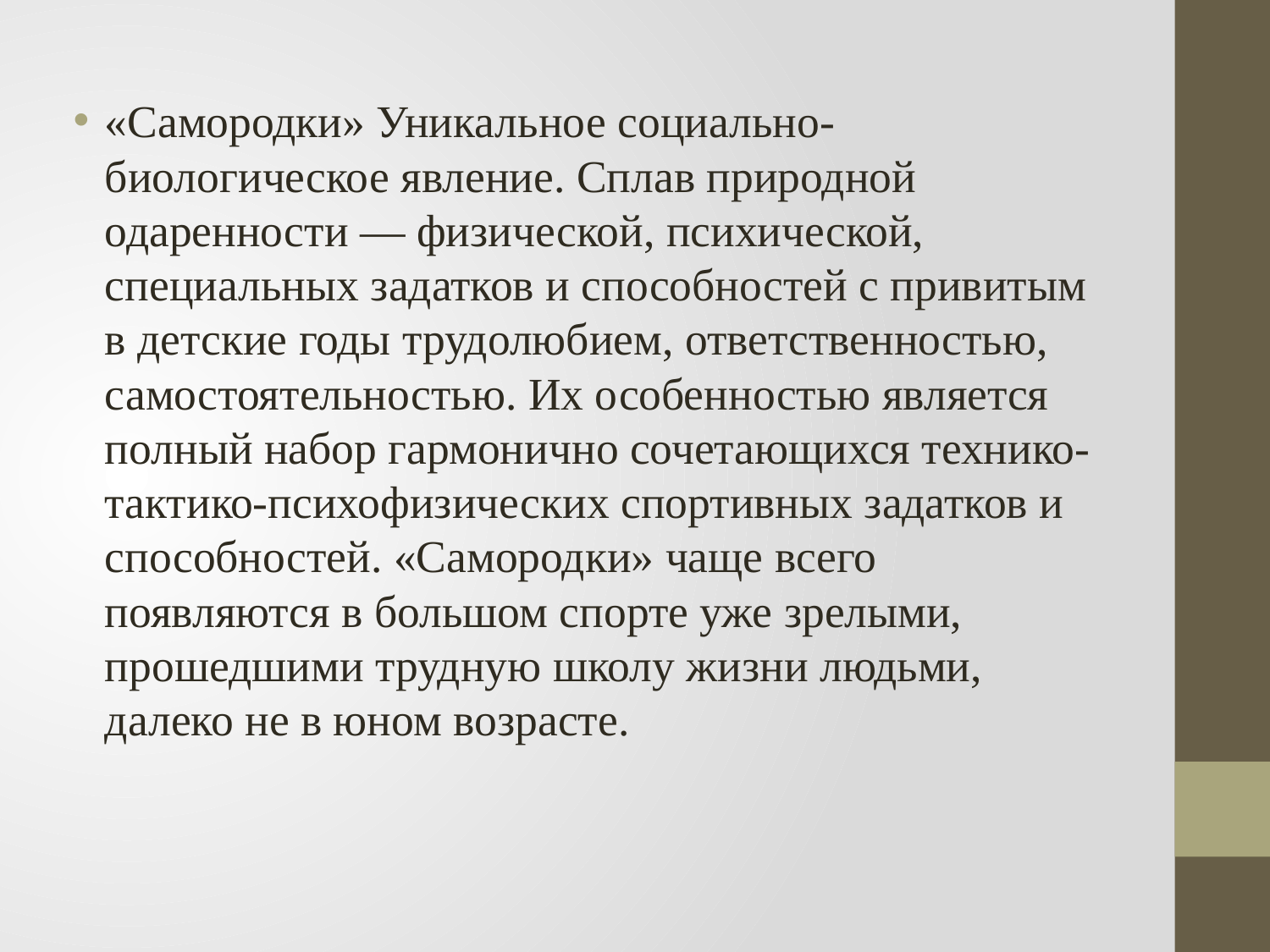

«Самородки» Уникальное социально-биологическое явление. Сплав природной одаренности — физической, психической, специальных задатков и способностей с привитым в детские годы трудолюбием, ответственностью, самостоятельностью. Их особенностью является полный набор гармонично сочетающихся технико-тактико-психофизических спортивных задатков и способностей. «Самородки» чаще всего появляются в большом спорте уже зрелыми, прошедшими трудную школу жизни людьми, далеко не в юном возрасте.